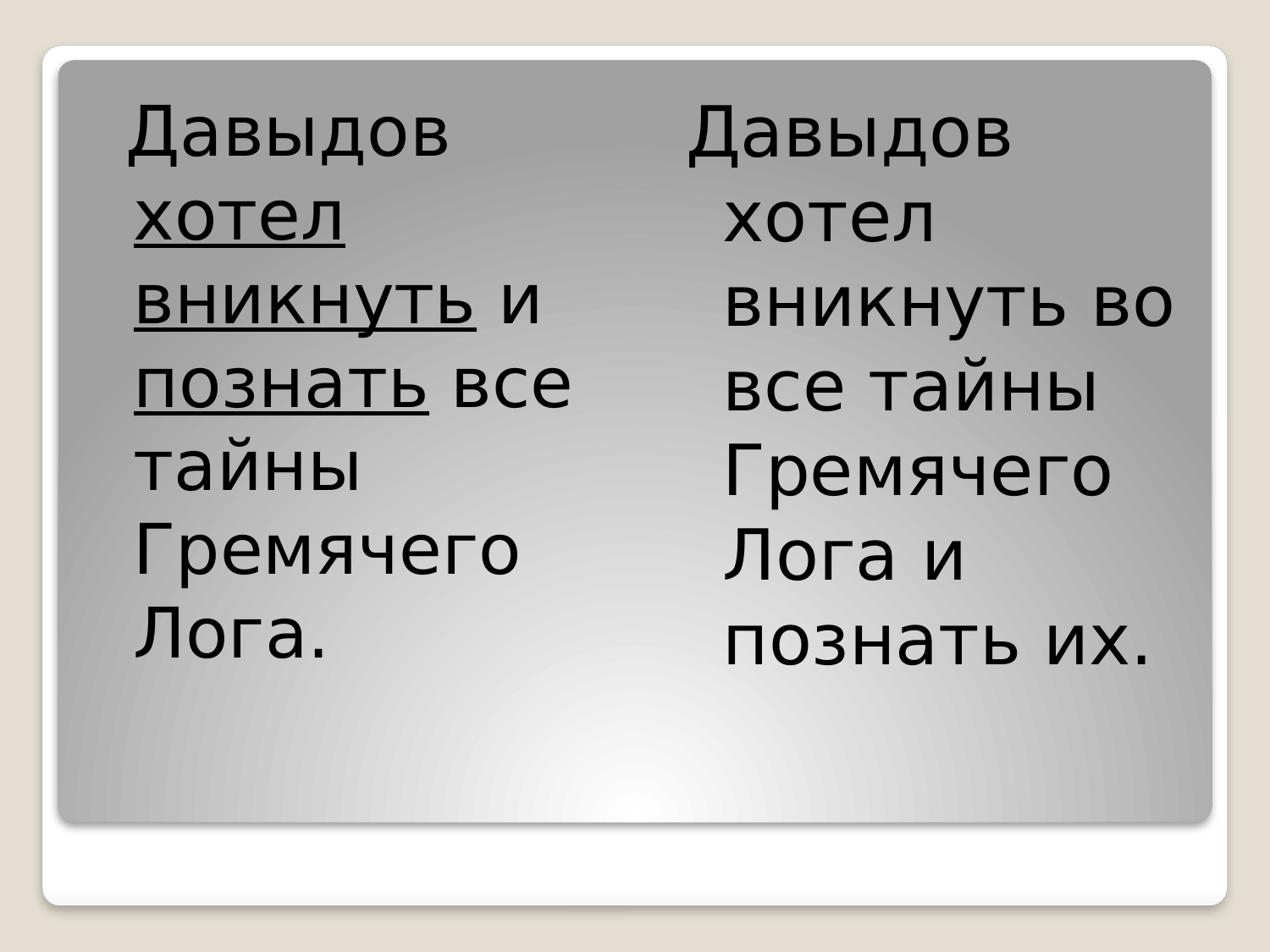

Давыдов хотел вникнуть и познать все тайны Гремячего Лога.
Давыдов хотел вникнуть во все тайны Гремячего Лога и познать их.
#